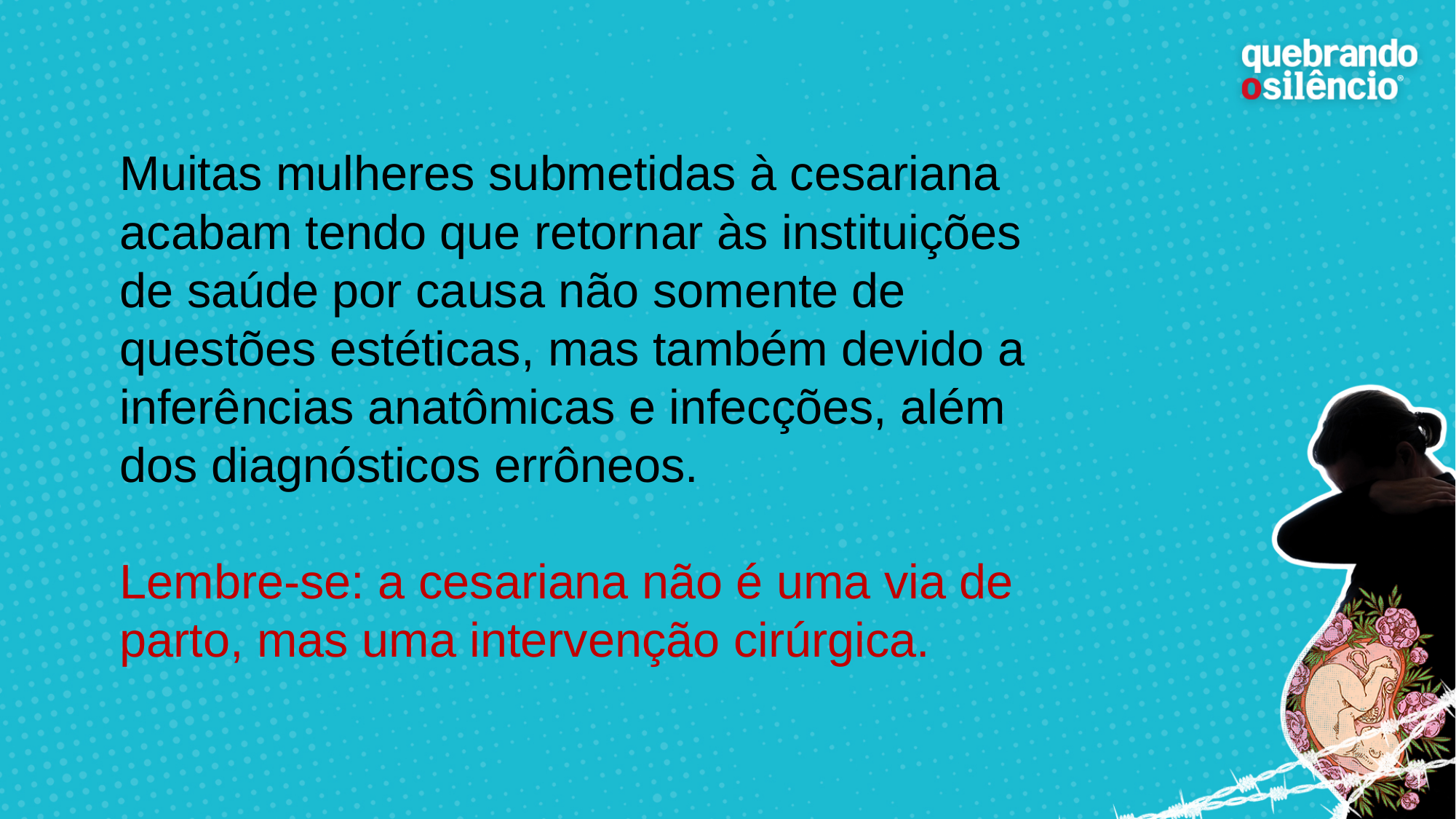

# Muitas mulheres submetidas à cesariana acabam tendo que retornar às instituições de saúde por causa não somente de questões estéticas, mas também devido a inferências anatômicas e infecções, além dos diagnósticos errôneos. Lembre-se: a cesariana não é uma via de parto, mas uma intervenção cirúrgica.